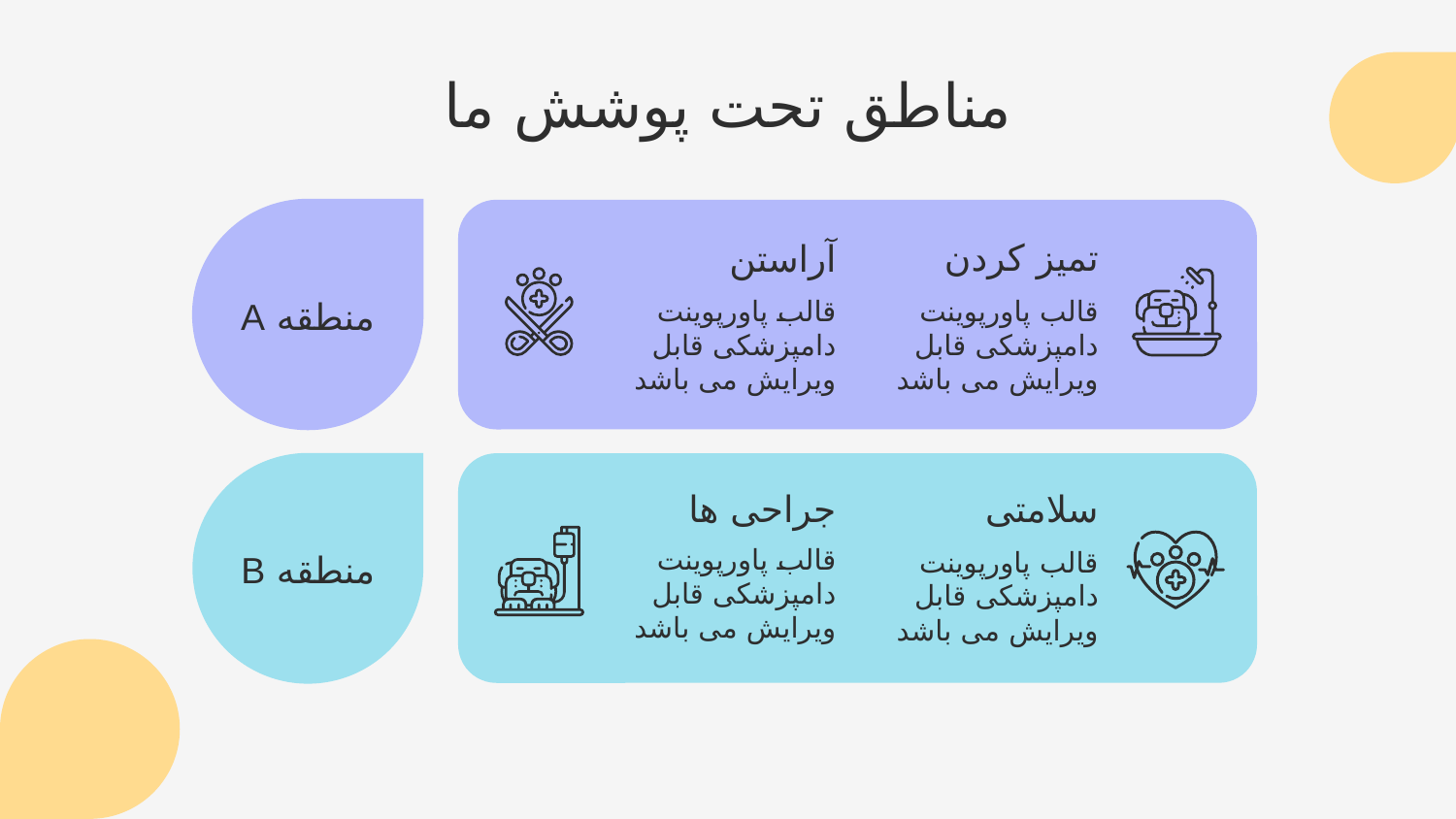

مناطق تحت پوشش ما

تمیز کردن
آراستن

# منطقه A
قالب پاورپوینت دامپزشکی قابل ویرایش می باشد
قالب پاورپوینت دامپزشکی قابل ویرایش می باشد

جراحی ها
سلامتی

قالب پاورپوینت دامپزشکی قابل ویرایش می باشد
قالب پاورپوینت دامپزشکی قابل ویرایش می باشد
منطقه B